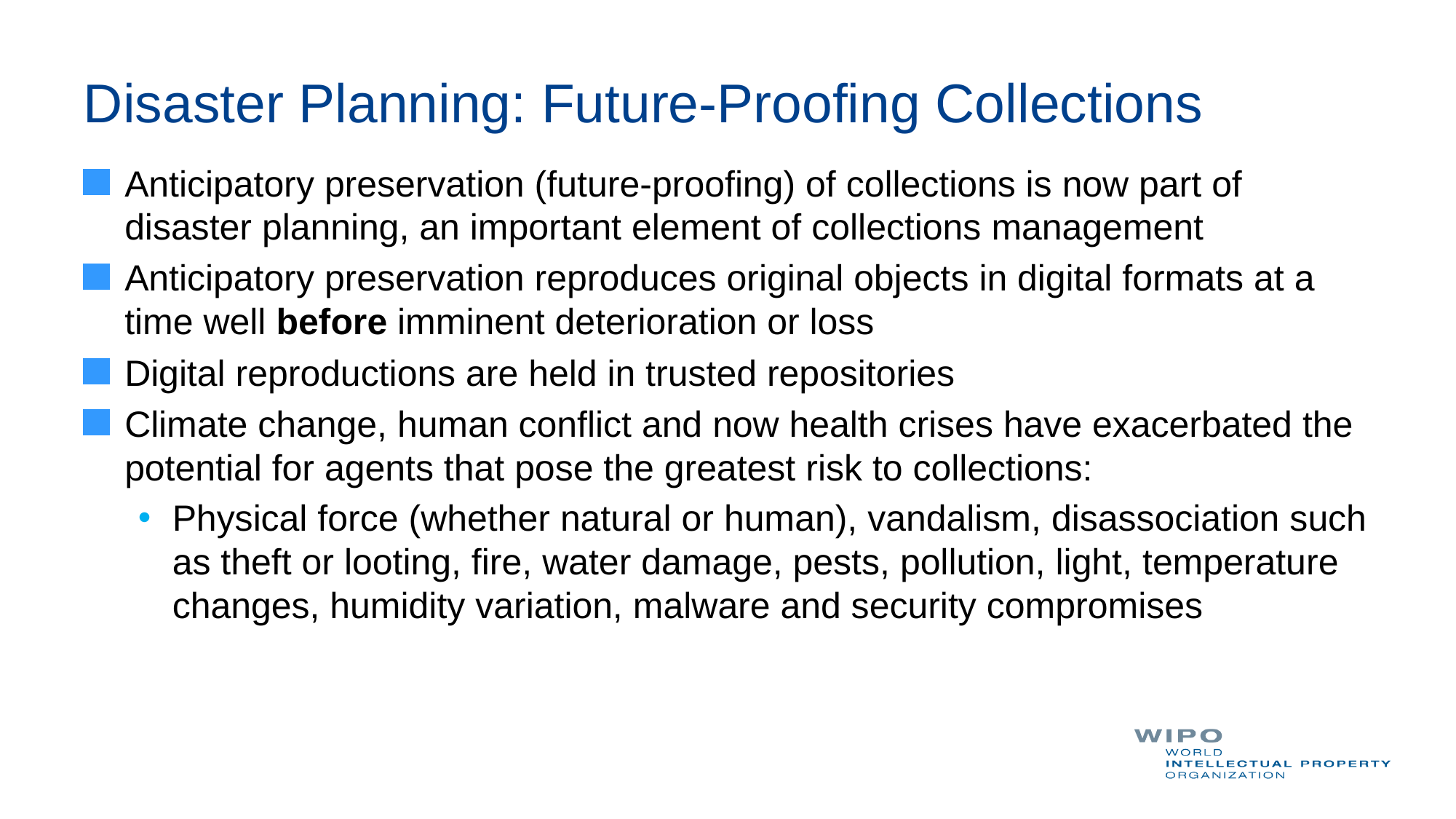

# Disaster Planning: Future-Proofing Collections
Anticipatory preservation (future-proofing) of collections is now part of disaster planning, an important element of collections management
Anticipatory preservation reproduces original objects in digital formats at a time well before imminent deterioration or loss
Digital reproductions are held in trusted repositories
Climate change, human conflict and now health crises have exacerbated the potential for agents that pose the greatest risk to collections:
Physical force (whether natural or human), vandalism, disassociation such as theft or looting, fire, water damage, pests, pollution, light, temperature changes, humidity variation, malware and security compromises